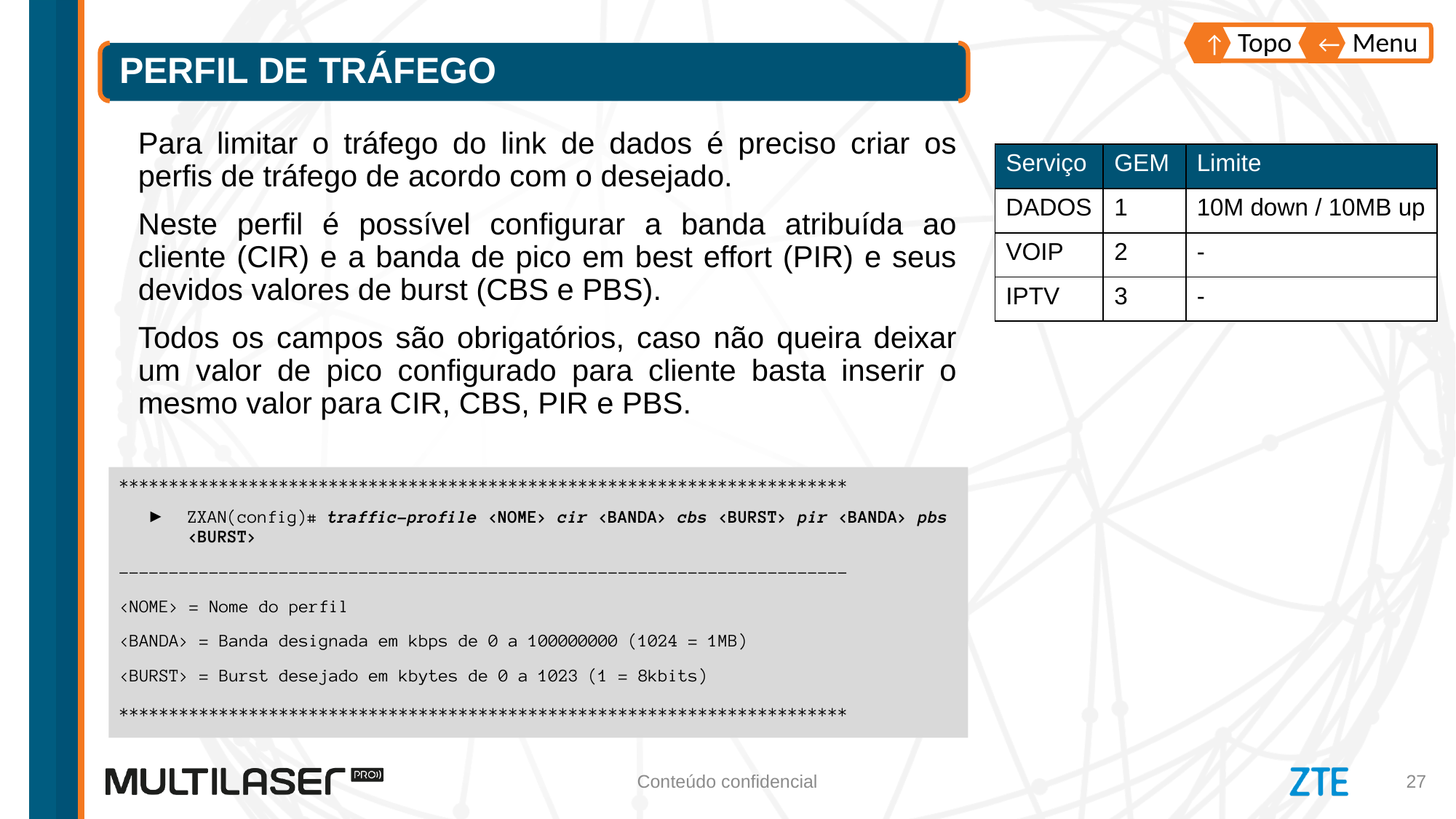

Topo
↑
Menu
←
# Perfil de tráfego
Para limitar o tráfego do link de dados é preciso criar os perfis de tráfego de acordo com o desejado.
Neste perfil é possível configurar a banda atribuída ao cliente (CIR) e a banda de pico em best effort (PIR) e seus devidos valores de burst (CBS e PBS).
Todos os campos são obrigatórios, caso não queira deixar um valor de pico configurado para cliente basta inserir o mesmo valor para CIR, CBS, PIR e PBS.
| Serviço | GEM | Limite |
| --- | --- | --- |
| DADOS | 1 | 10M down / 10MB up |
| VOIP | 2 | - |
| IPTV | 3 | - |
*************************************************************************
ZXAN(config)# traffic-profile <NOME> cir <BANDA> cbs <BURST> pir <BANDA> pbs <BURST>
-------------------------------------------------------------------------
<NOME> = Nome do perfil
<BANDA> = Banda designada em kbps de 0 a 100000000 (1024 = 1MB)
<BURST> = Burst desejado em kbytes de 0 a 1023 (1 = 8kbits)
*************************************************************************
Conteúdo confidencial
27